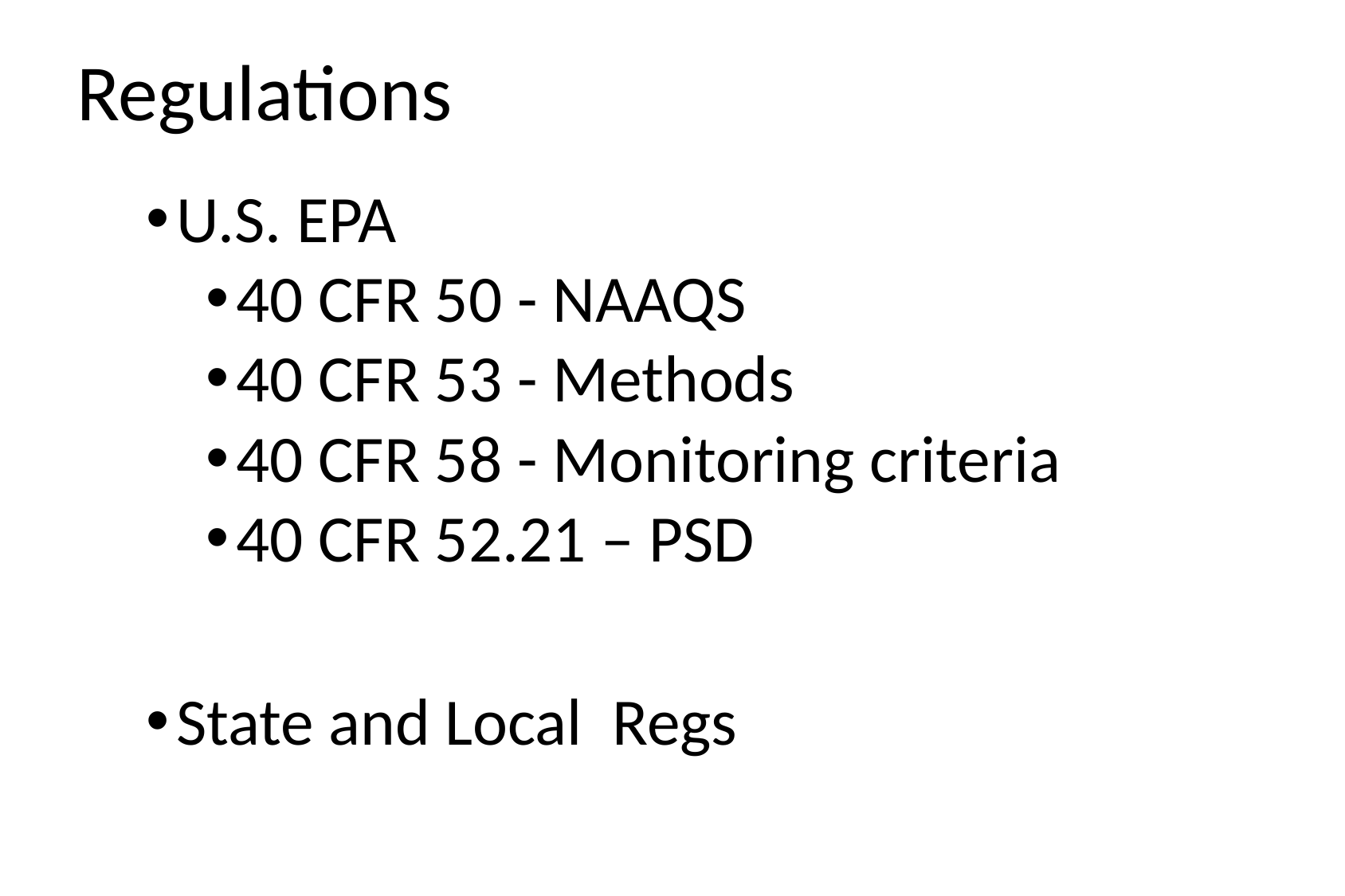

# Regulations
U.S. EPA
40 CFR 50 - NAAQS
40 CFR 53 - Methods
40 CFR 58 - Monitoring criteria
40 CFR 52.21 – PSD

State and Local  Regs